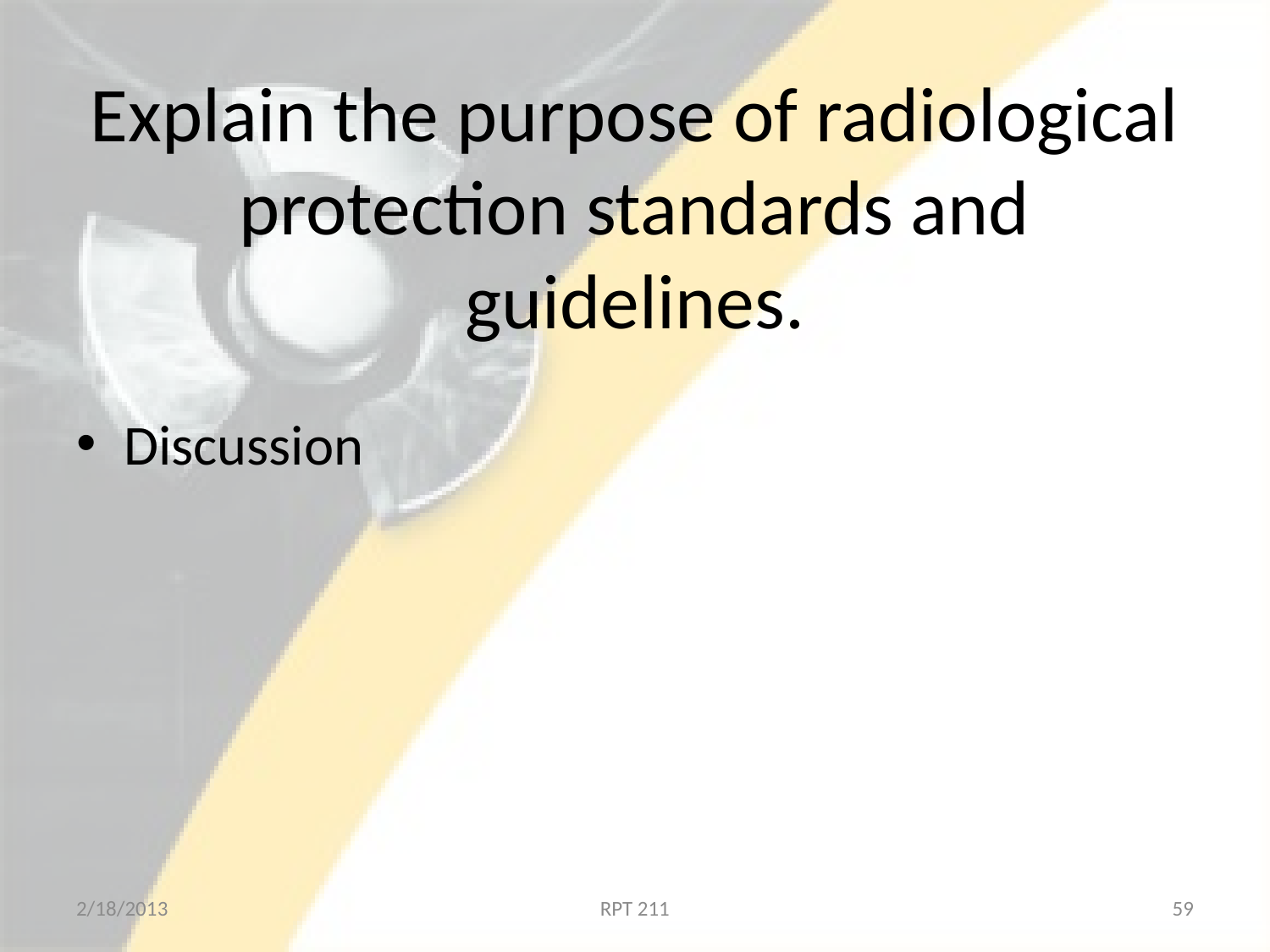

# Explain the purpose of radiological protection standards and guidelines.
Discussion
2/18/2013
RPT 211
59